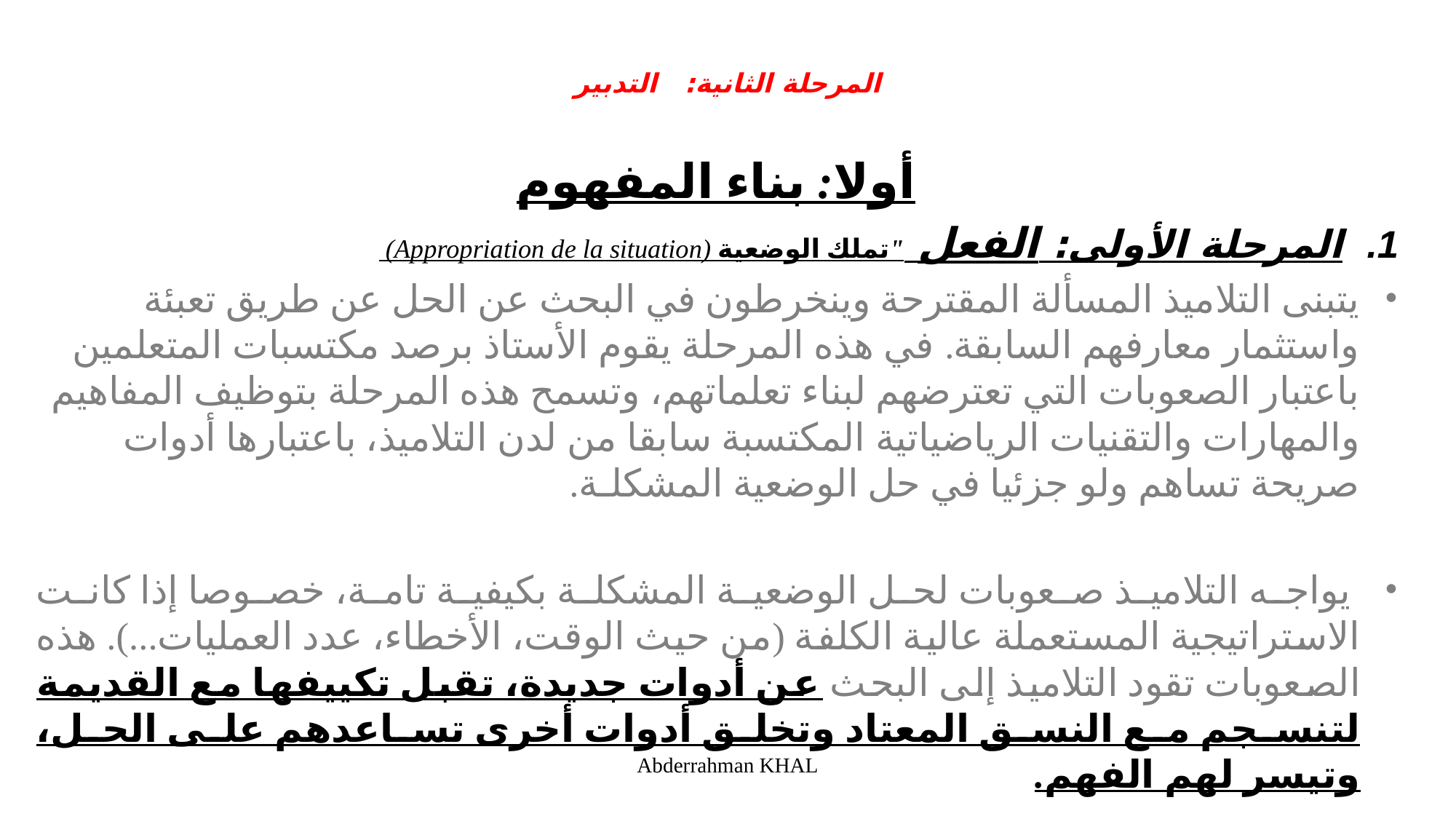

# المرحلة الثانية:   التدبير
أولا: بناء المفهوم
المرحلة الأولى: الفعل "تملك الوضعية (Appropriation de la situation)
يتبنى التلاميذ المسألة المقترحة وينخرطون في البحث عن الحل عن طريق تعبئة  واستثمار معارفهم السابقة. في هذه المرحلة يقوم الأستاذ برصد مكتسبات المتعلمين باعتبار الصعوبات التي تعترضهم لبناء تعلماتهم، وتسمح هذه المرحلة بتوظيف المفاهيم والمهارات والتقنيات الرياضياتية المكتسبة سابقا من لدن التلاميذ، باعتبارها أدوات صريحة تساهم ولو جزئيا في حل الوضعية المشكلـة.

 يواجه التلاميذ صعوبات لحل الوضعية المشكلة بكيفية تامة، خصوصا إذا كانت الاستراتيجية المستعملة عالية الكلفة (من حيث الوقت، الأخطاء، عدد العمليات...). هذه الصعوبات تقود التلاميذ إلى البحث عن أدوات جديدة، تقبل تكييفها مع القديمة لتنسجم مع النسق المعتاد وتخلق أدوات أخرى تساعدهم على الحل، وتيسر لهم الفهم.

Abderrahman KHAL